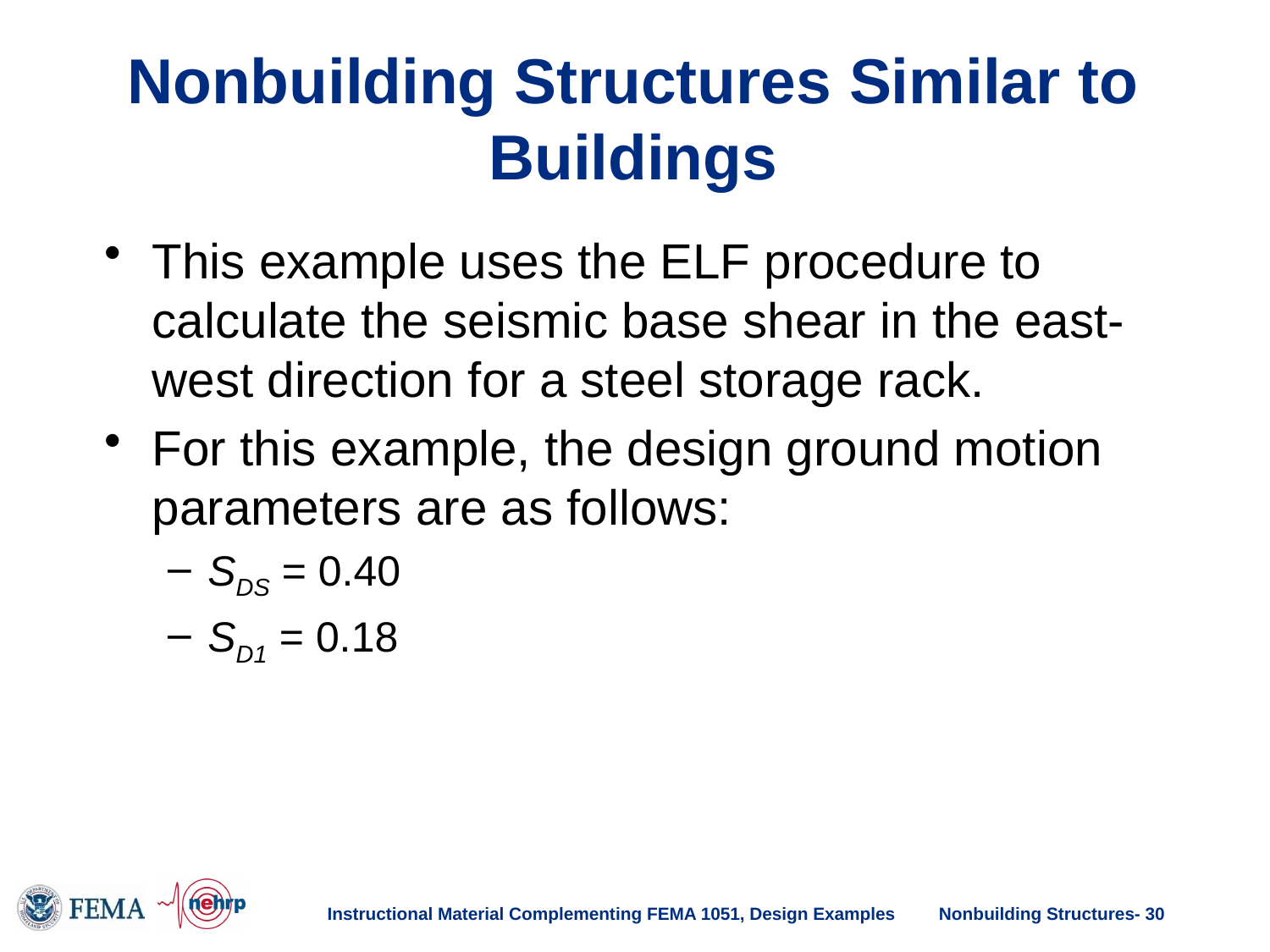

# Nonbuilding Structures Similar to Buildings
This example uses the ELF procedure to calculate the seismic base shear in the east-west direction for a steel storage rack.
For this example, the design ground motion parameters are as follows:
SDS = 0.40
SD1 = 0.18

Instructional Material Complementing FEMA 1051, Design Examples
Nonbuilding Structures- 30